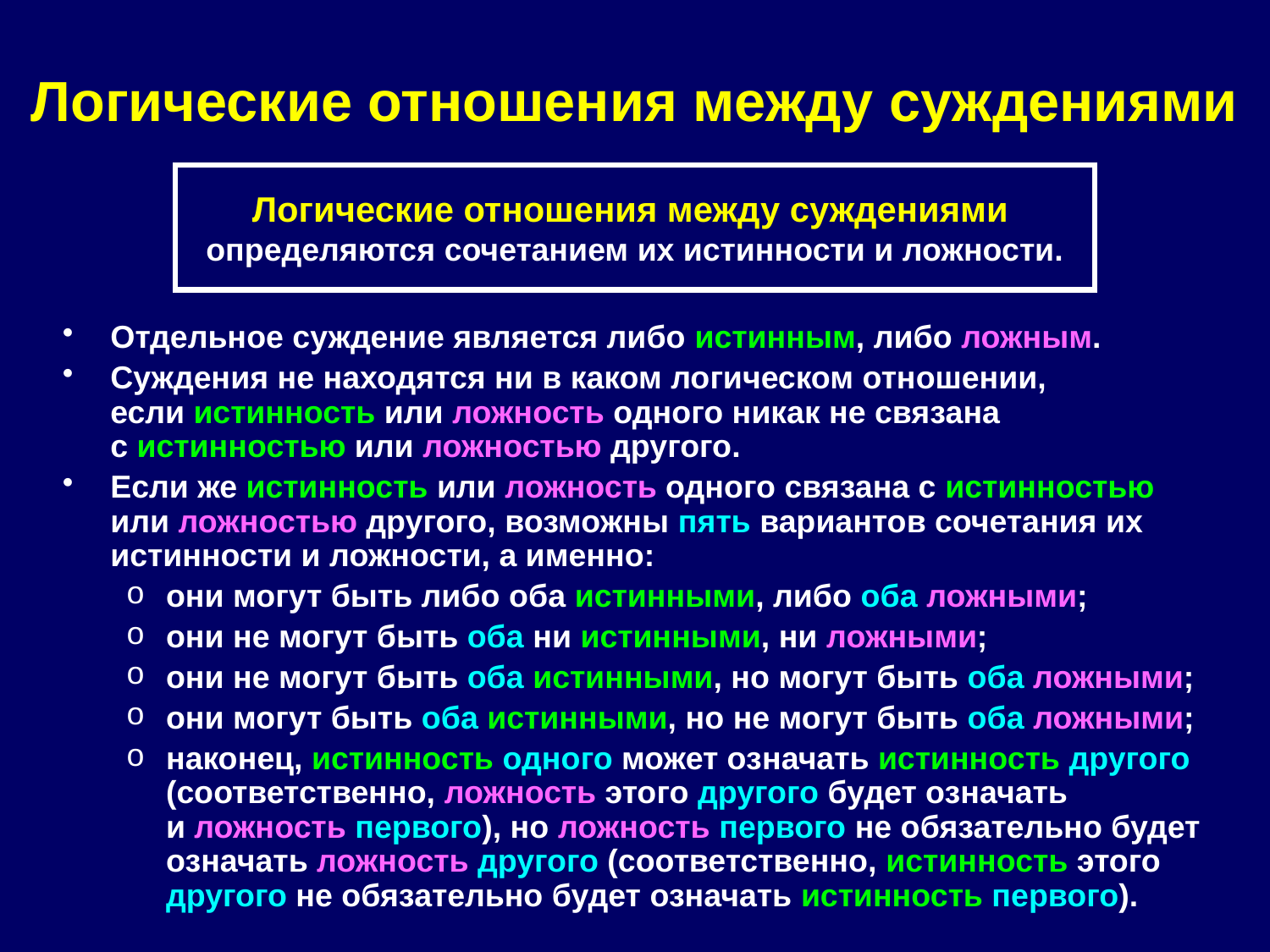

# Логические отношения между суждениями
Логические отношения между суждениями
определяются сочетанием их истинности и ложности.
Отдельное суждение является либо истинным, либо ложным.
Суждения не находятся ни в каком логическом отношении,
если истинность или ложность одного никак не связана
с истинностью или ложностью другого.
Если же истинность или ложность одного связана с истинностью или ложностью другого, возможны пять вариантов сочетания их истинности и ложности, а именно:
они могут быть либо оба истинными, либо оба ложными;
они не могут быть оба ни истинными, ни ложными;
они не могут быть оба истинными, но могут быть оба ложными;
они могут быть оба истинными, но не могут быть оба ложными;
наконец, истинность одного может означать истинность другого (соответственно, ложность этого другого будет означать
и ложность первого), но ложность первого не обязательно будет означать ложность другого (соответственно, истинность этого другого не обязательно будет означать истинность первого).